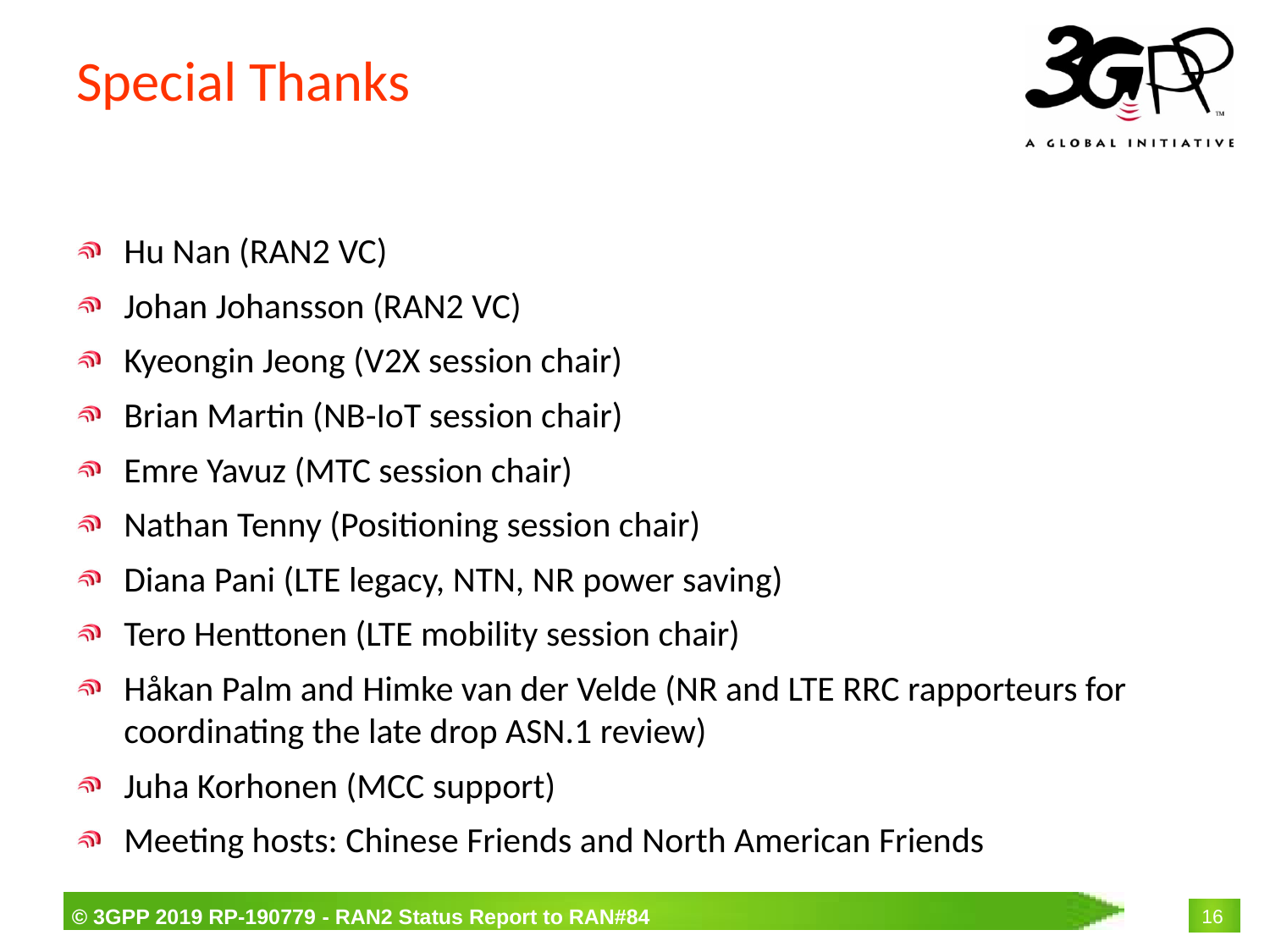

# Special Thanks
Hu Nan (RAN2 VC)
Johan Johansson (RAN2 VC)
Kyeongin Jeong (V2X session chair)
Brian Martin (NB-IoT session chair)
Emre Yavuz (MTC session chair)
Nathan Tenny (Positioning session chair)
Diana Pani (LTE legacy, NTN, NR power saving)
Tero Henttonen (LTE mobility session chair)
Håkan Palm and Himke van der Velde (NR and LTE RRC rapporteurs for coordinating the late drop ASN.1 review)
Juha Korhonen (MCC support)
Meeting hosts: Chinese Friends and North American Friends